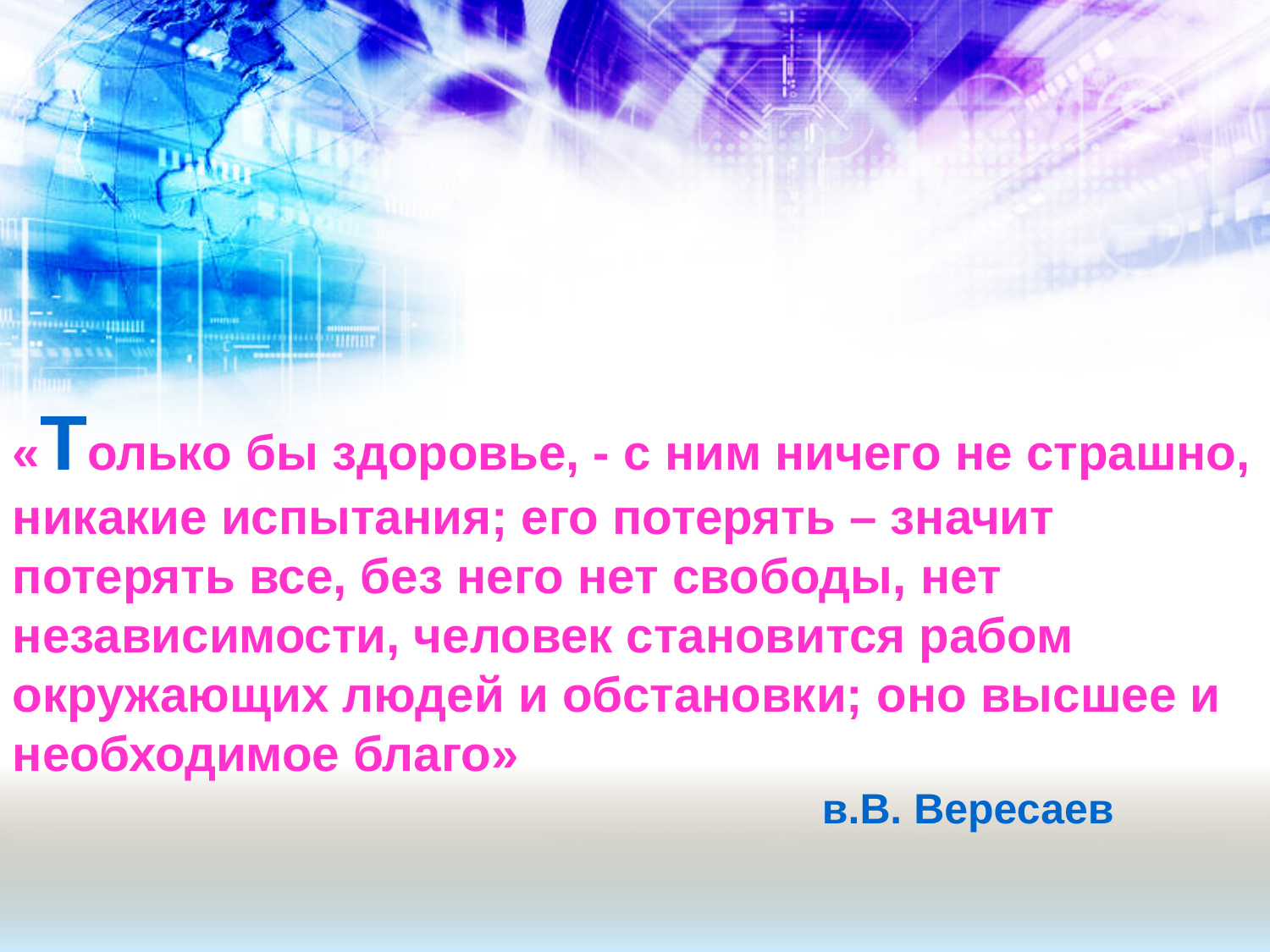

«Только бы здоровье, - с ним ничего не страшно, никакие испытания; его потерять – значит потерять все, без него нет свободы, нет независимости, человек становится рабом окружающих людей и обстановки; оно высшее и необходимое благо»
						    в.В. Вересаев